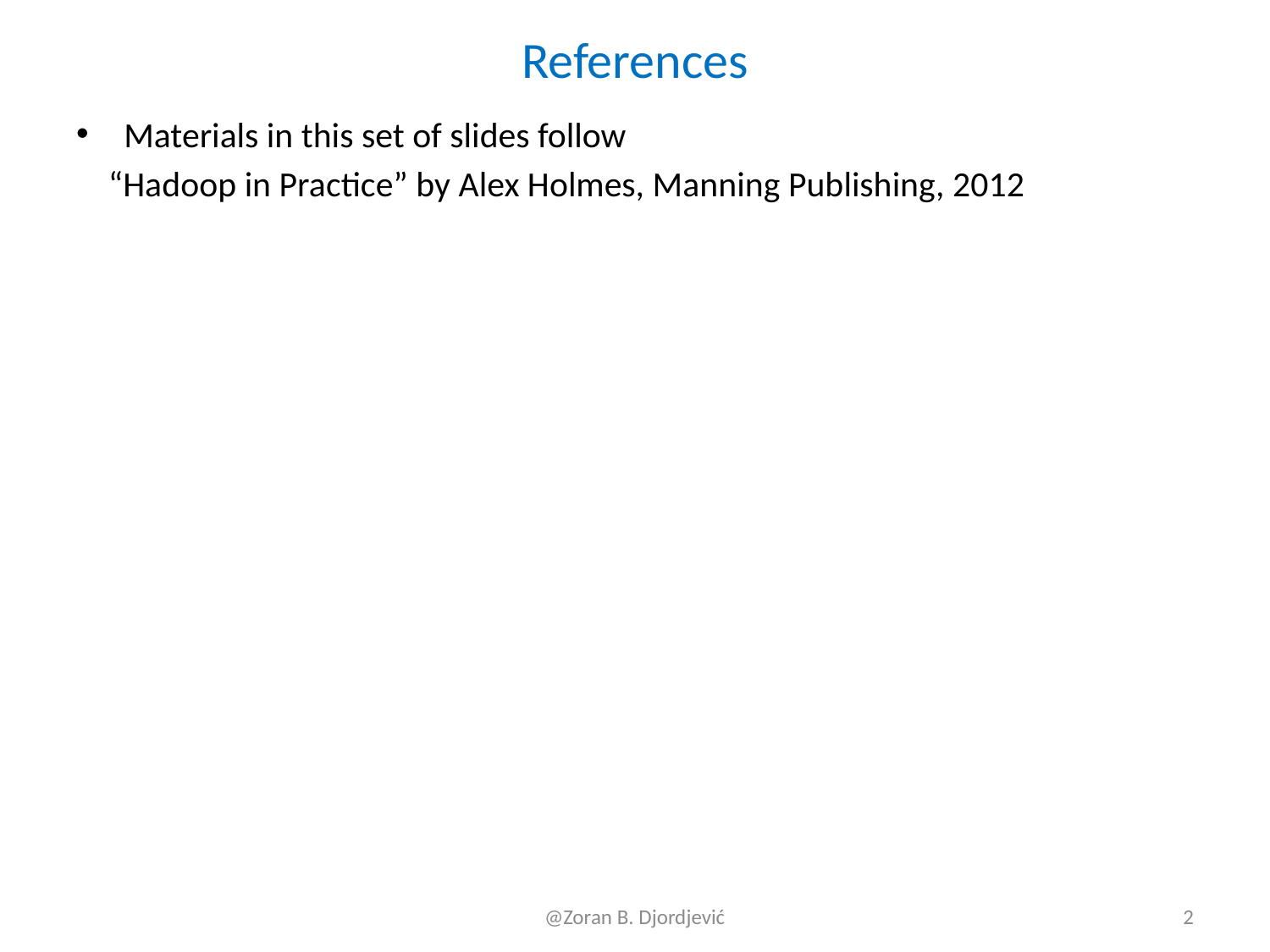

# References
Materials in this set of slides follow
    “Hadoop in Practice” by Alex Holmes, Manning Publishing, 2012
@Zoran B. Djordjević
2